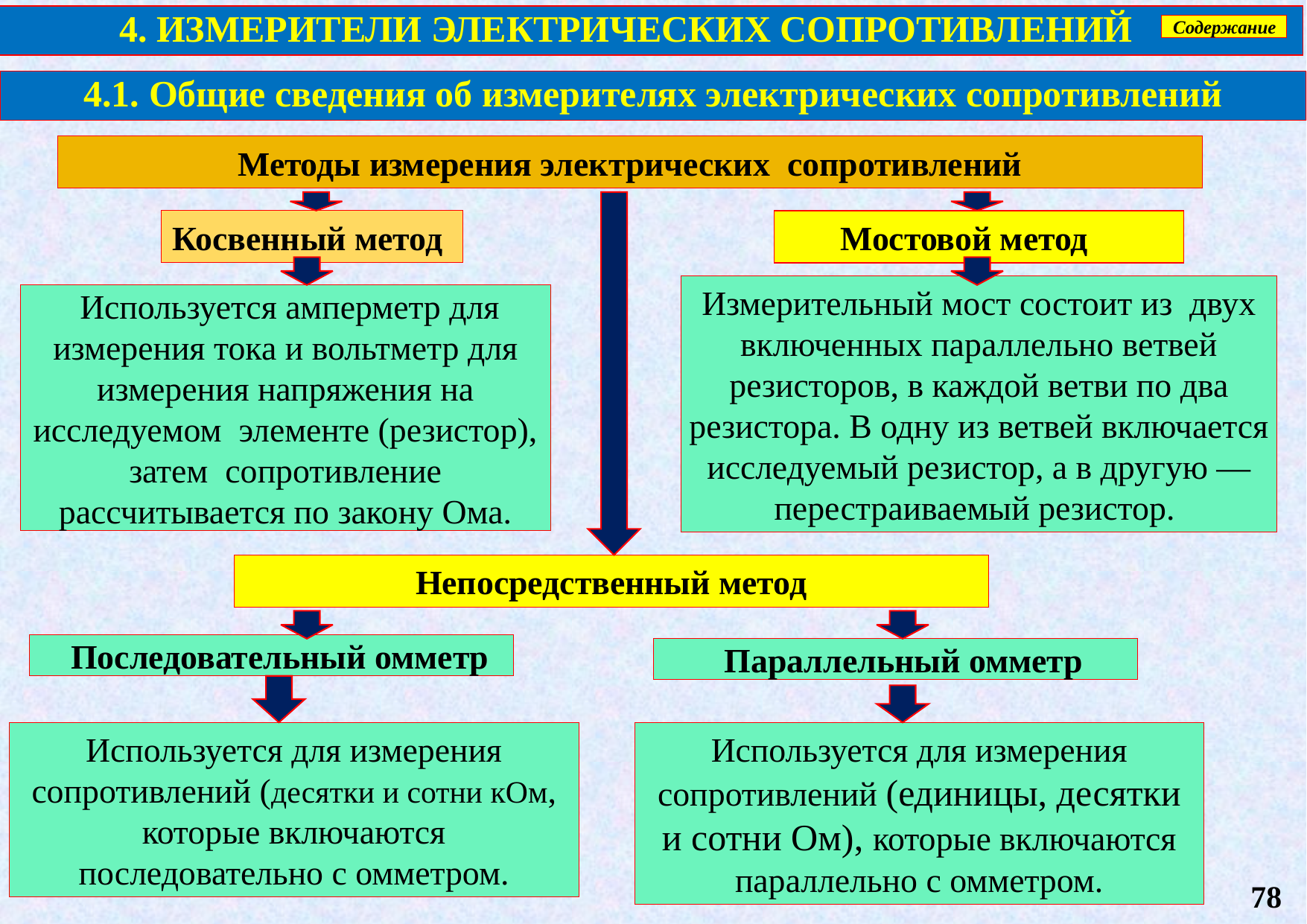

4. ИЗМЕРИТЕЛИ ЭЛЕКТРИЧЕСКИХ СОПРОТИВЛЕНИЙ
Содержание
4.1. Общие сведения об измерителях электрических сопротивлений
Методы измерения электрических  сопротивлений

Косвенный метод
Мостовой метод

Измерительный мост состоит из  двух включенных параллельно ветвей резисторов, в каждой ветви по два резистора. В одну из ветвей включается исследуемый резистор, а в другую — перестраиваемый резистор.
 Используется амперметр для измерения тока и вольтметр для измерения напряжения на исследуемом  элементе (резистор), затем  сопротивление рассчитывается по закону Ома.

Непосредственный метод

  Последовательный омметр
  Параллельный омметр

Используется для измерения сопротивлений (десятки и сотни кОм, которые включаются последовательно с омметром.
Используется для измерения сопротивлений (единицы, десятки и сотни Ом), которые включаются параллельно с омметром.
78